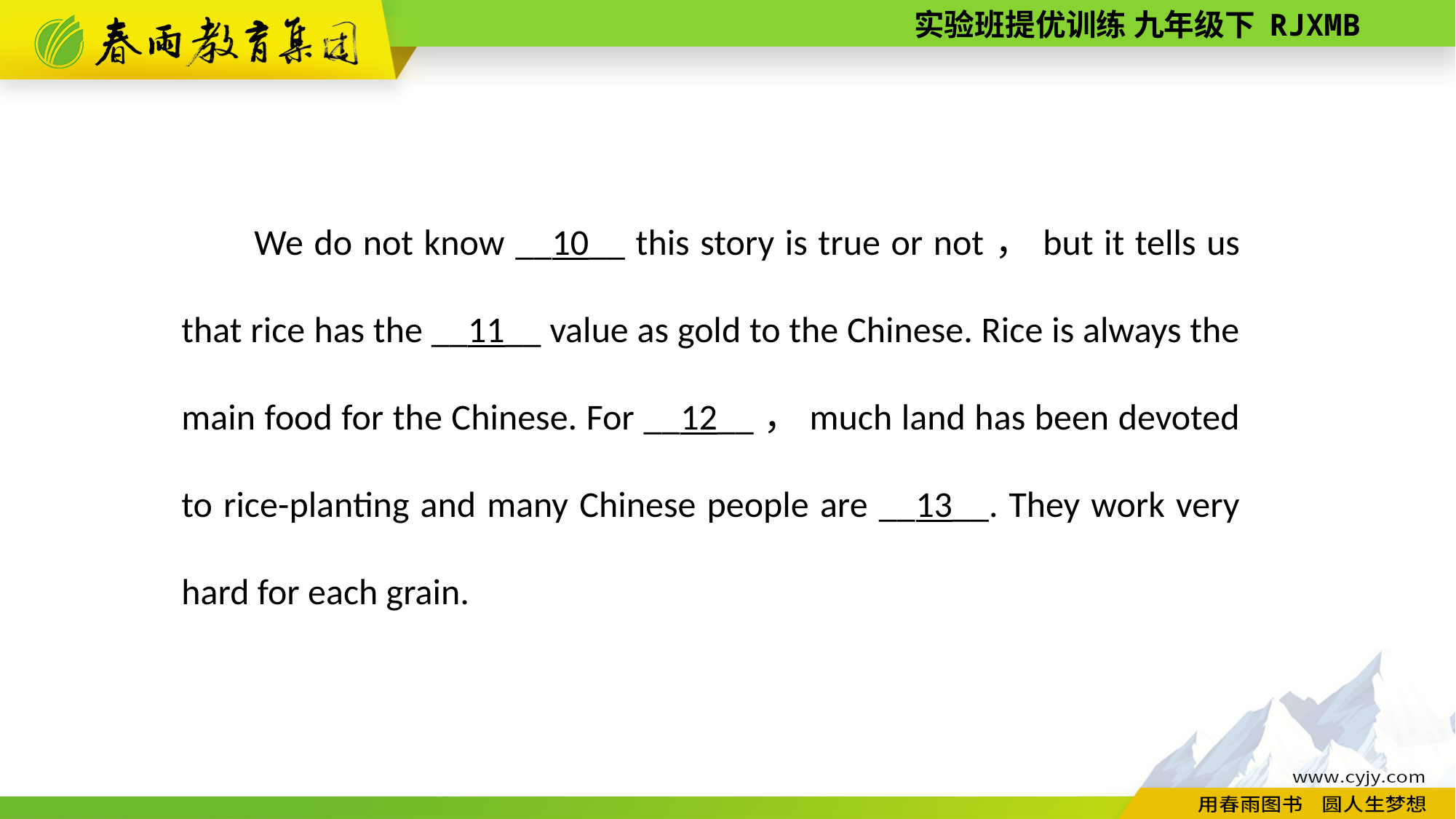

We do not know __10__ this story is true or not，but it tells us that rice has the __11__ value as gold to the Chinese. Rice is always the main food for the Chinese. For __12__，much land has been devoted to rice-­planting and many Chinese people are __13__. They work very hard for each grain.